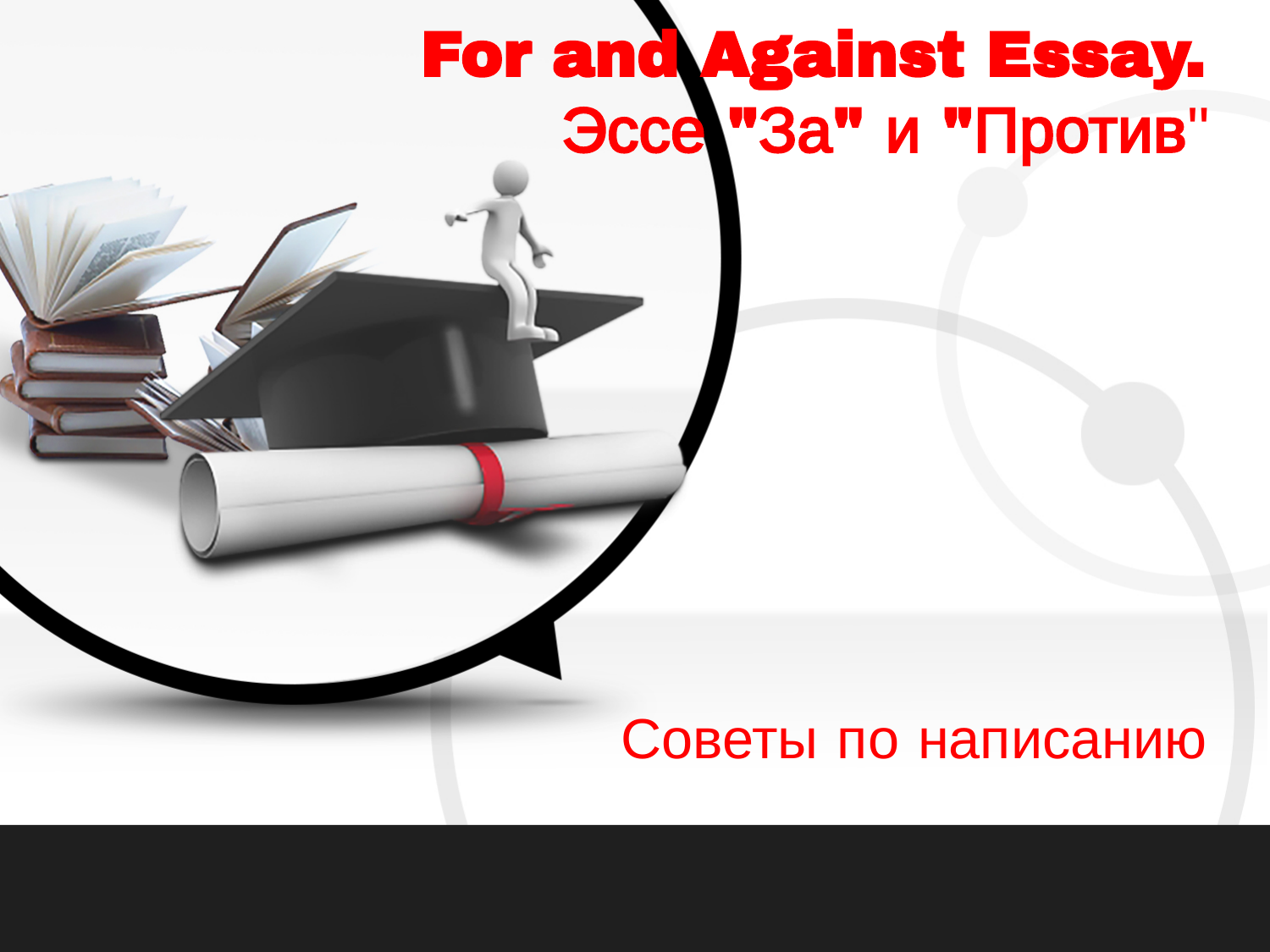

For and Against Essay.
Эссе "За" и "Против"
Советы по написанию